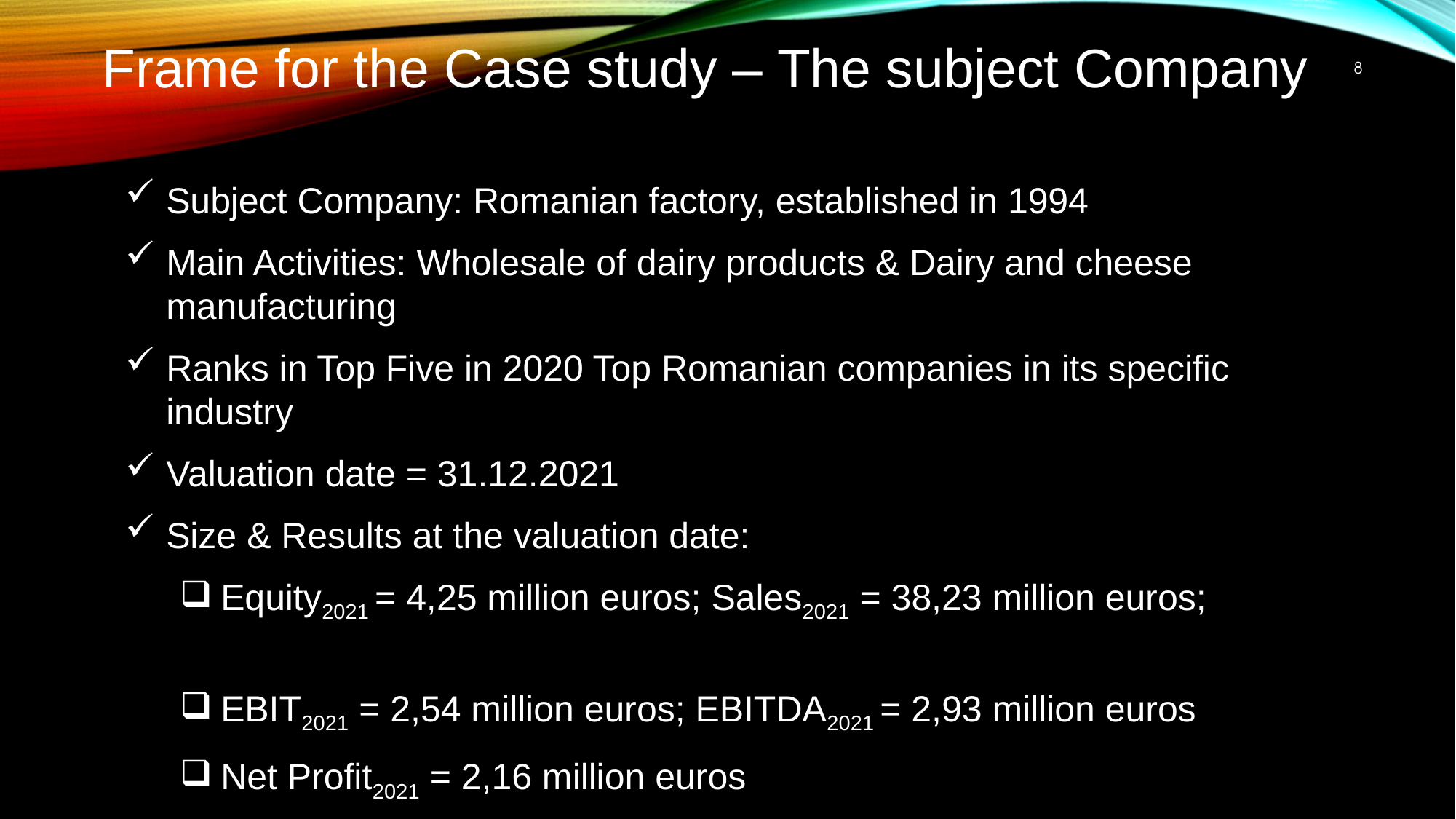

Frame for the Case study – The subject Company
8
Subject Company: Romanian factory, established in 1994
Main Activities: Wholesale of dairy products & Dairy and cheese manufacturing
Ranks in Top Five in 2020 Top Romanian companies in its specific industry
Valuation date = 31.12.2021
Size & Results at the valuation date:
Equity2021 = 4,25 million euros; Sales2021 = 38,23 million euros;
EBIT2021 = 2,54 million euros; EBITDA2021 = 2,93 million euros
Net Profit2021 = 2,16 million euros